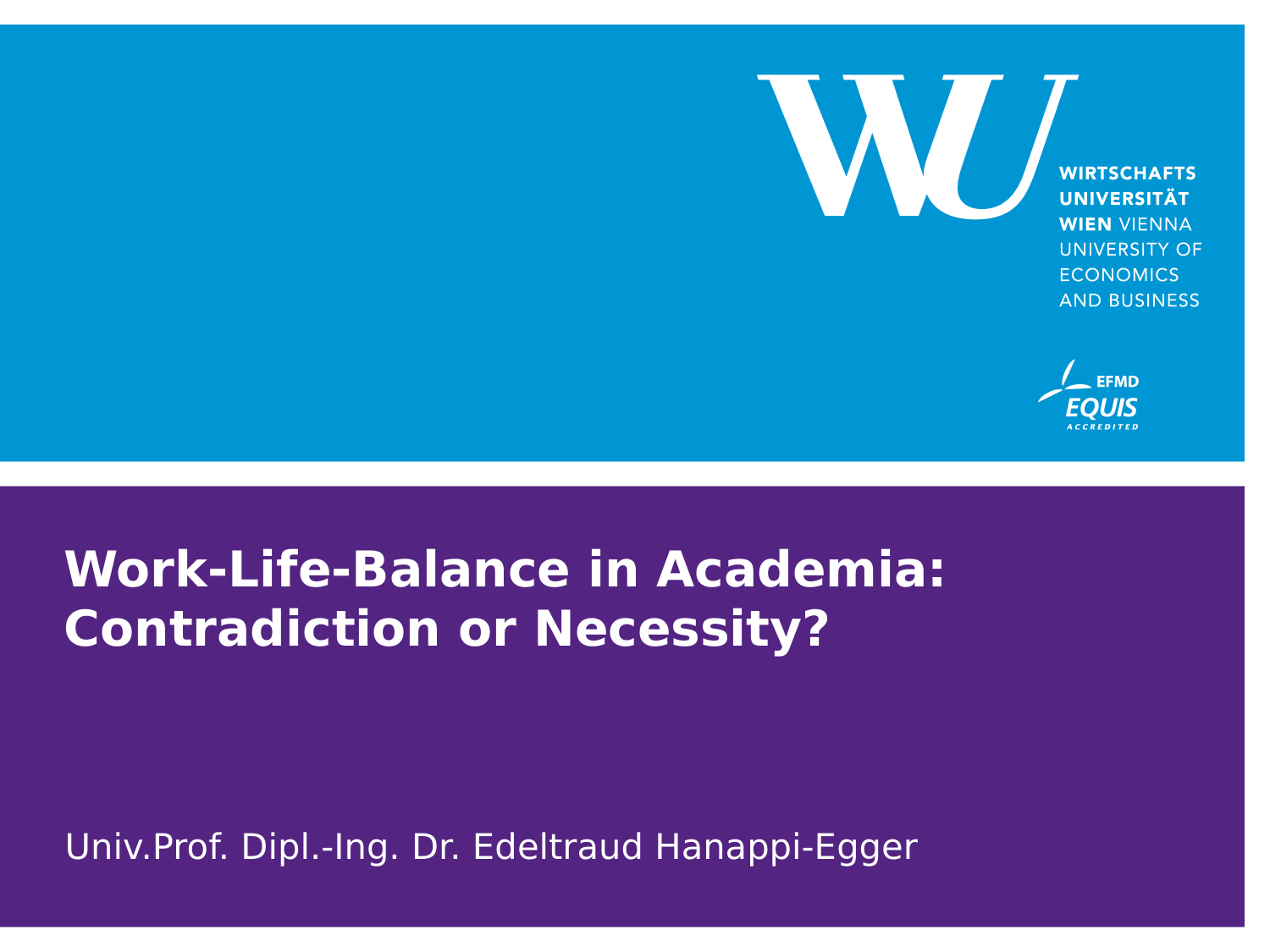

# Work-Life-Balance in Academia: Contradiction or Necessity?

Univ.Prof. Dipl.-Ing. Dr. Edeltraud Hanappi-Egger